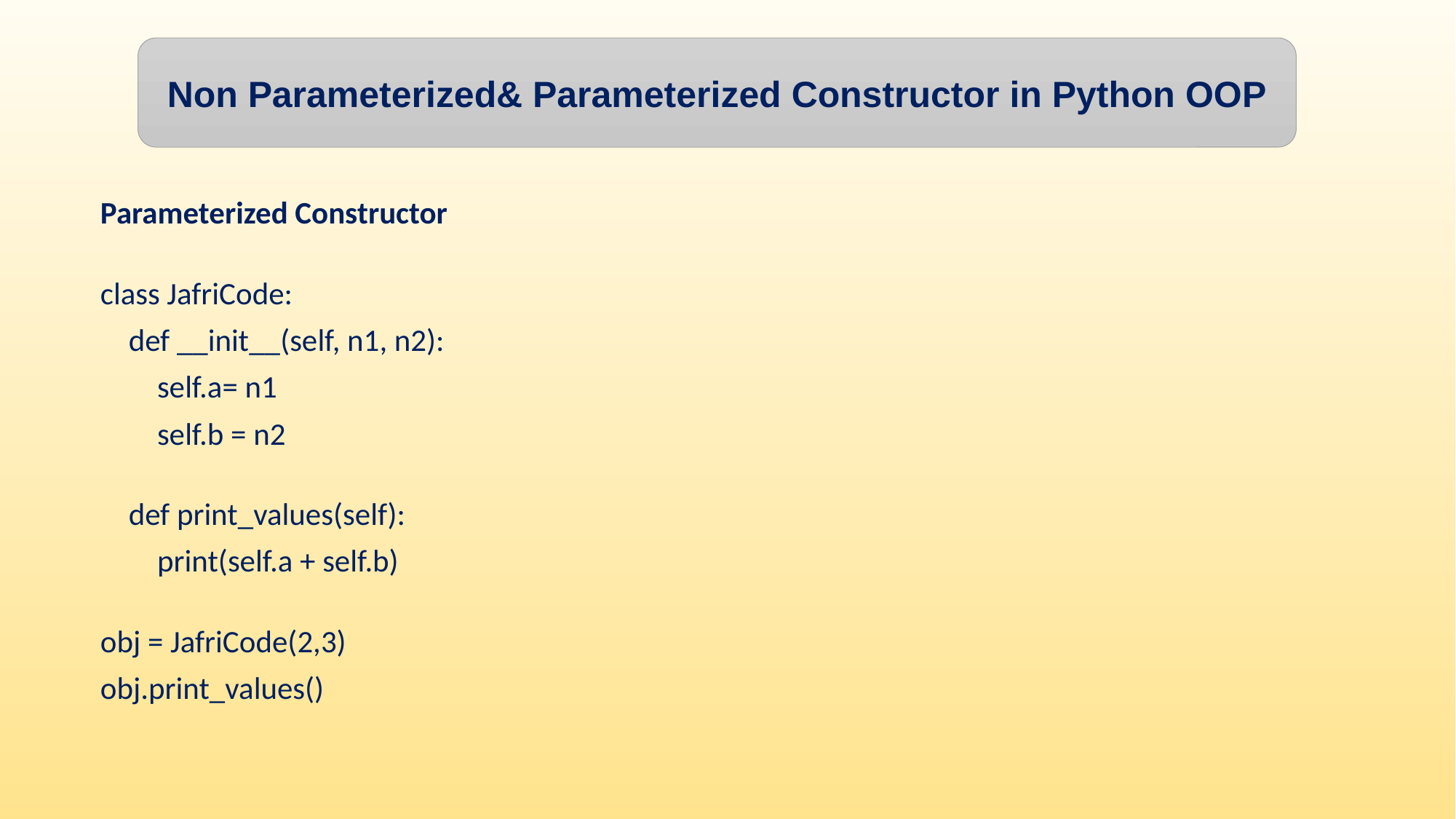

Non Parameterized& Parameterized Constructor in Python OOP
Parameterized Constructor
class JafriCode:
    def __init__(self, n1, n2):
        self.a= n1
        self.b = n2
    def print_values(self):
        print(self.a + self.b)
obj = JafriCode(2,3)
obj.print_values()